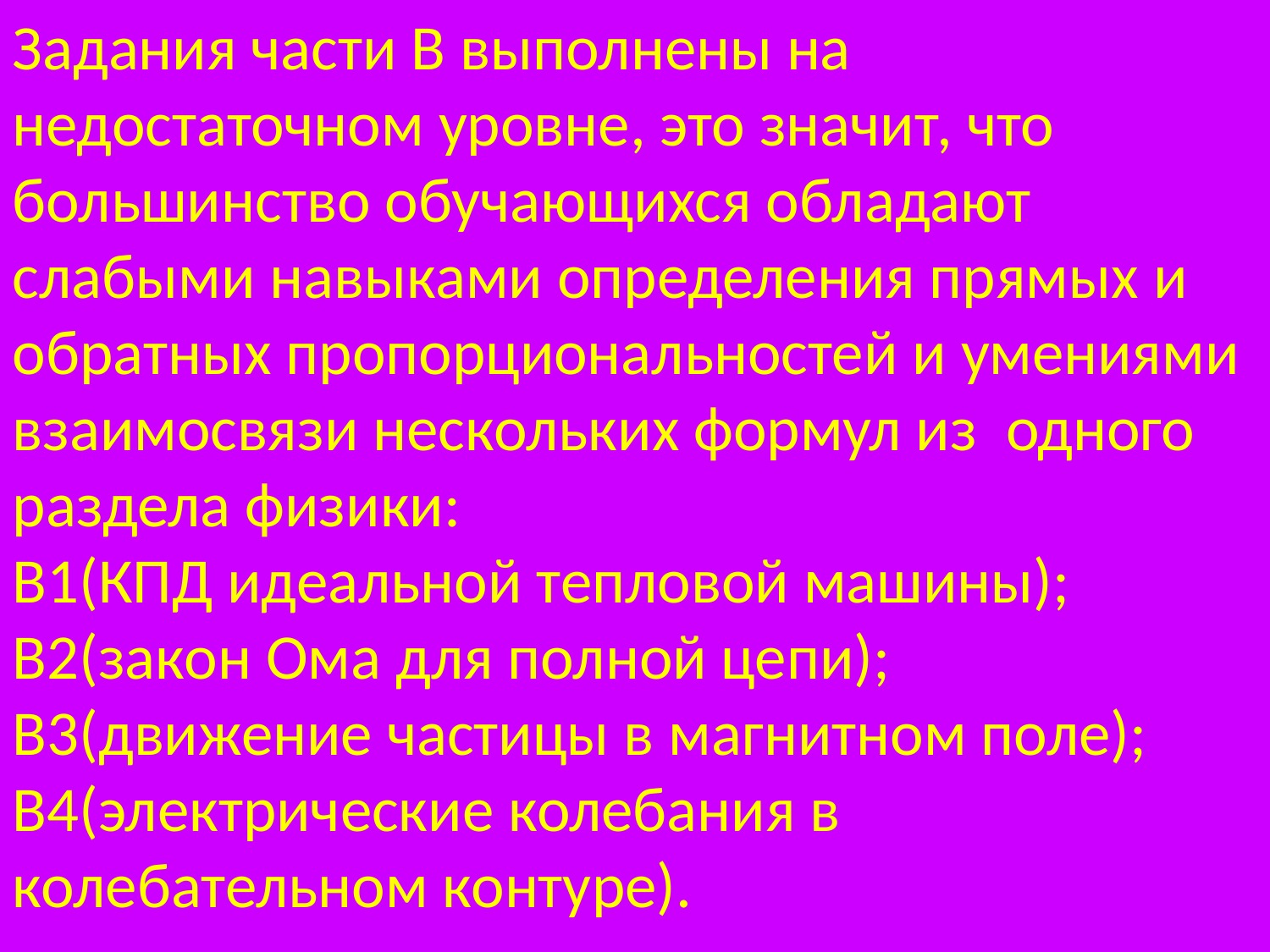

Задания части В выполнены на недостаточном уровне, это значит, что большинство обучающихся обладают слабыми навыками определения прямых и обратных пропорциональностей и умениями взаимосвязи нескольких формул из  одного раздела физики:
В1(КПД идеальной тепловой машины);
В2(закон Ома для полной цепи);
В3(движение частицы в магнитном поле);
В4(электрические колебания в колебательном контуре).
#